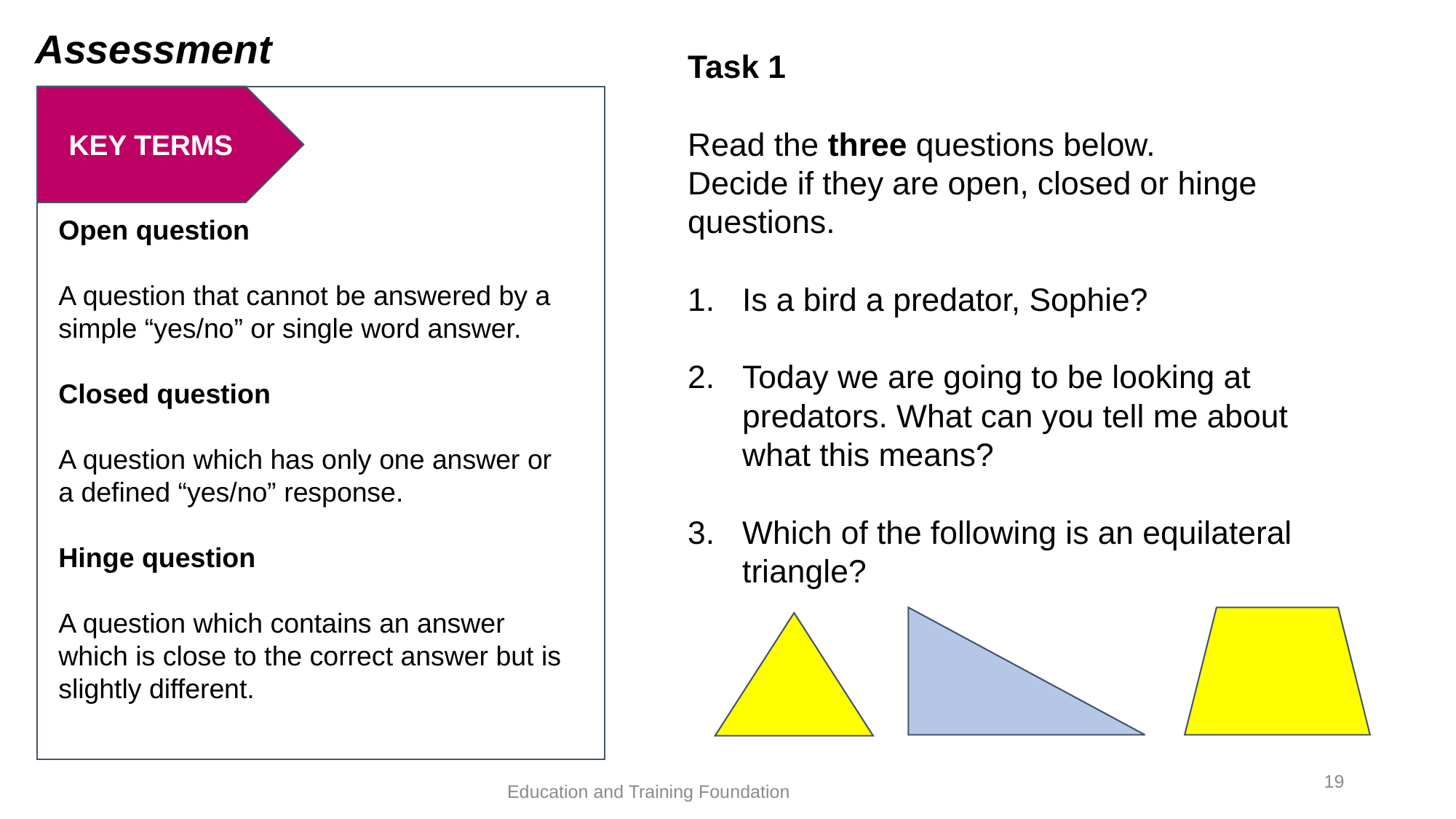

Assessment
Task 1

Read the three questions below.
Decide if they are open, closed or hinge questions.

Is a bird a predator, Sophie?

Today we are going to be looking at predators. What can you tell me about what this means?

Which of the following is an equilateral triangle?

KEY TERMS
Open question

A question that cannot be answered by a simple “yes/no” or single word answer.

Closed question

A question which has only one answer or a defined “yes/no” response.

Hinge question

A question which contains an answer which is close to the correct answer but is slightly different.

19
Education and Training Foundation